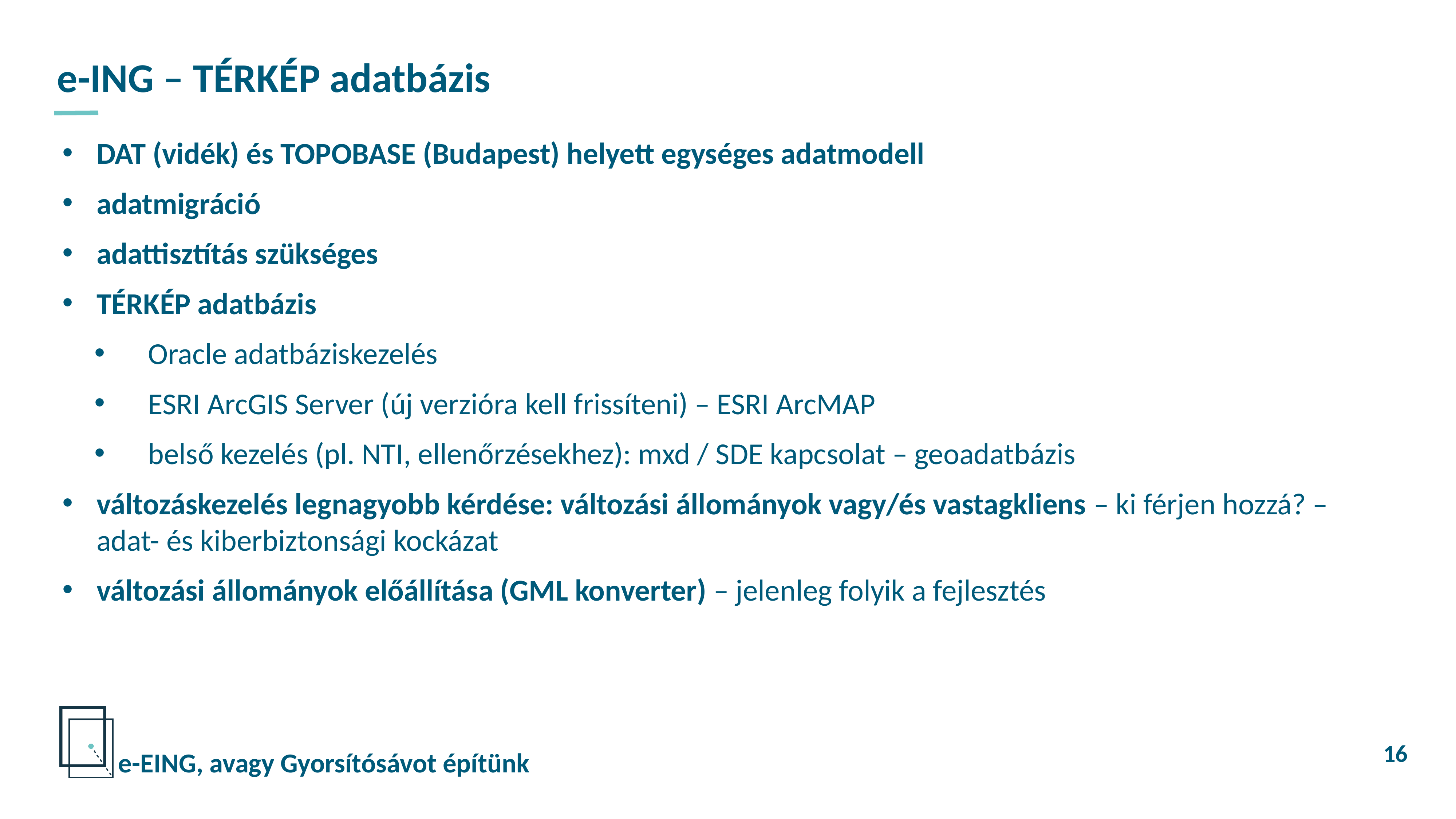

e-ING – TÉRKÉP adatbázis
DAT (vidék) és TOPOBASE (Budapest) helyett egységes adatmodell
adatmigráció
adattisztítás szükséges
TÉRKÉP adatbázis
Oracle adatbáziskezelés
ESRI ArcGIS Server (új verzióra kell frissíteni) – ESRI ArcMAP
belső kezelés (pl. NTI, ellenőrzésekhez): mxd / SDE kapcsolat – geoadatbázis
változáskezelés legnagyobb kérdése: változási állományok vagy/és vastagkliens – ki férjen hozzá? – adat- és kiberbiztonsági kockázat
változási állományok előállítása (GML konverter) – jelenleg folyik a fejlesztés
16